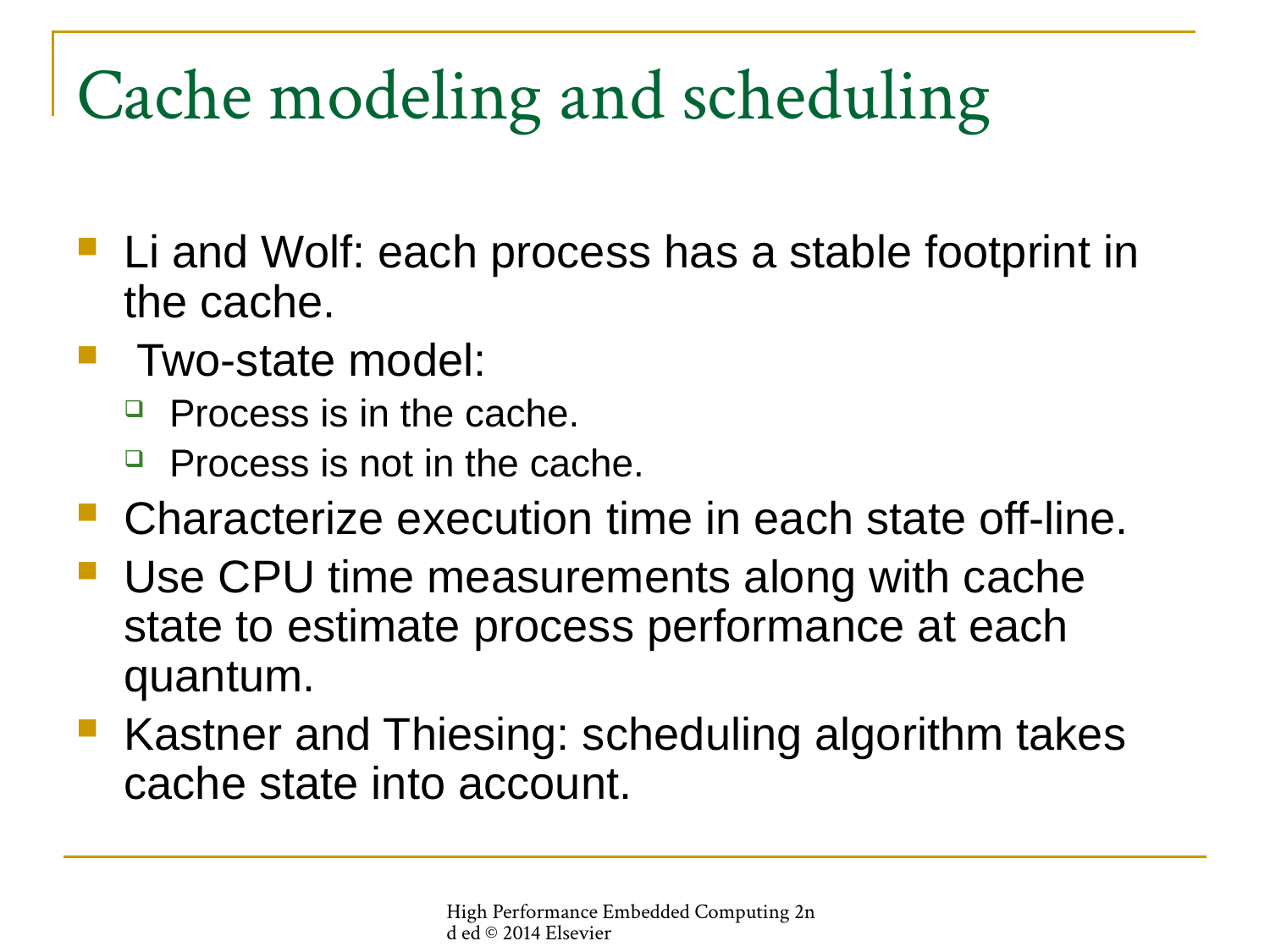

# Cache modeling and scheduling
Li and Wolf: each process has a stable footprint in the cache.
 Two-state model:
Process is in the cache.
Process is not in the cache.
Characterize execution time in each state off-line.
Use CPU time measurements along with cache state to estimate process performance at each quantum.
Kastner and Thiesing: scheduling algorithm takes cache state into account.
High Performance Embedded Computing 2nd ed © 2014 Elsevier